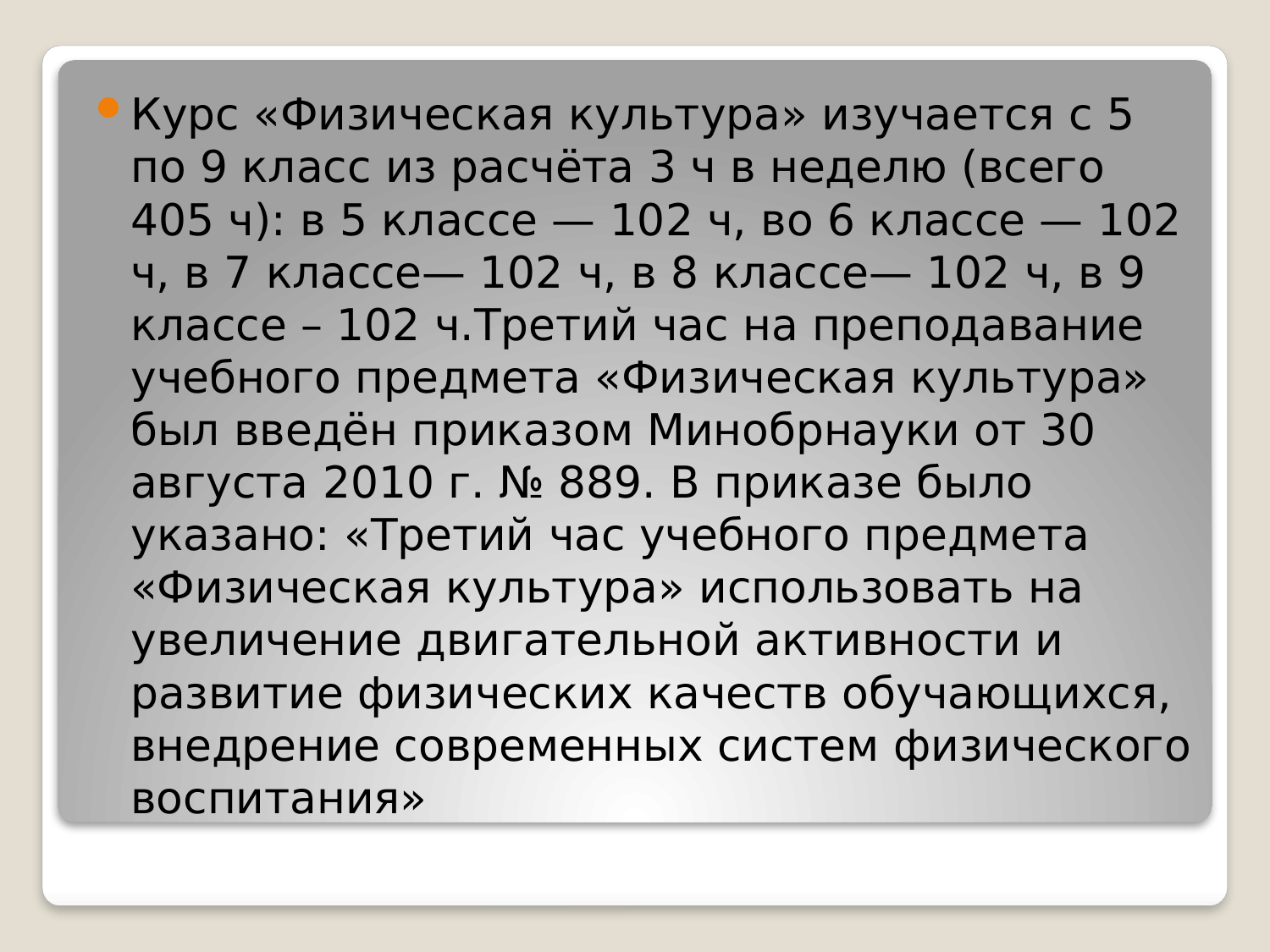

Курс «Физическая культура» изучается с 5 по 9 класс из расчёта 3 ч в неделю (всего 405 ч): в 5 классе — 102 ч, во 6 классе — 102 ч, в 7 классе— 102 ч, в 8 классе— 102 ч, в 9 классе – 102 ч.Третий час на преподавание учебного предмета «Физическая культура» был введён приказом Минобрнауки от 30 августа 2010 г. № 889. В приказе было указано: «Третий час учебного предмета «Физическая культура» использовать на увеличение двигательной активности и развитие физических качеств обучающихся, внедрение современных систем физического воспитания»